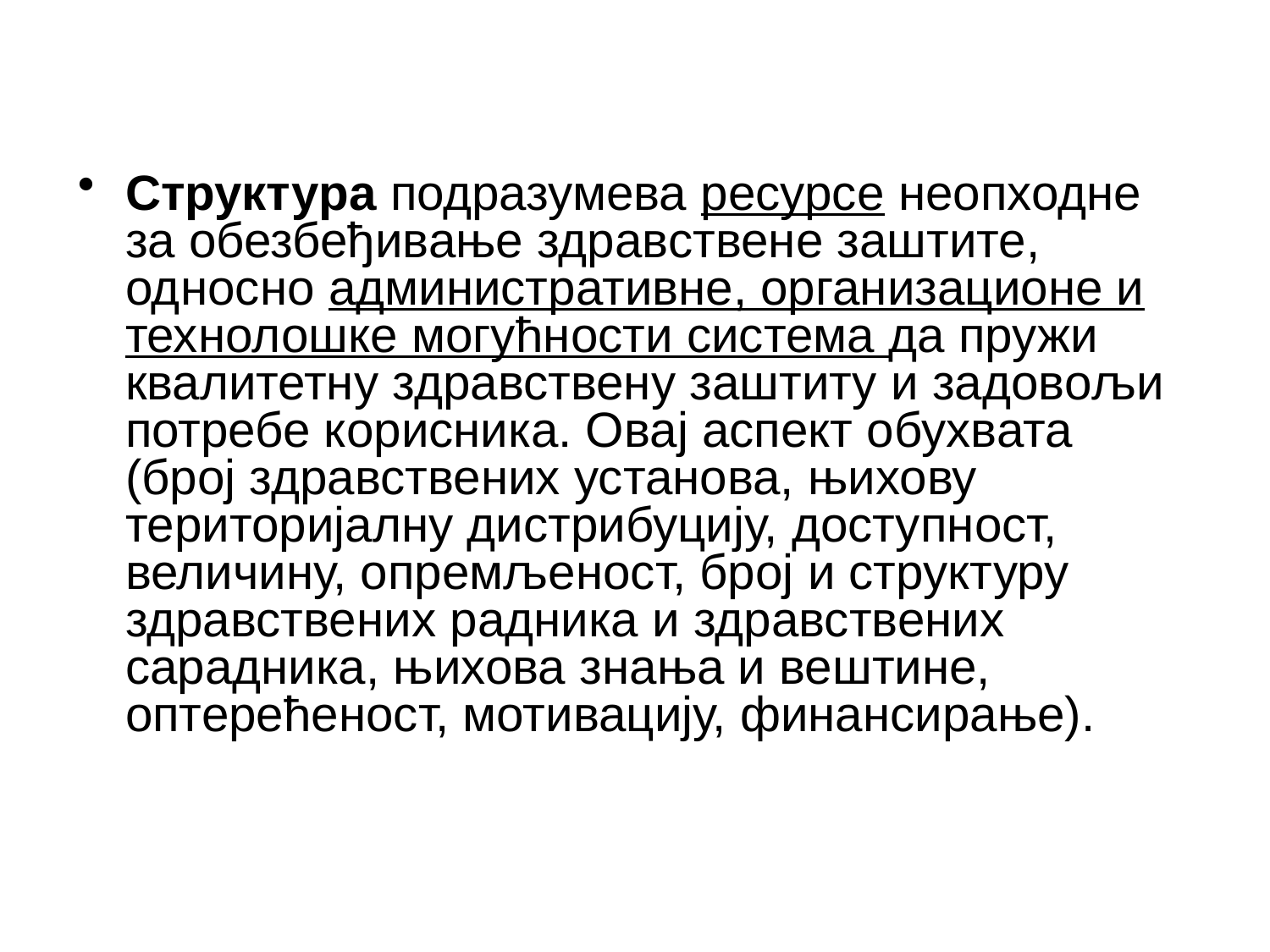

Структура подразумева ресурсе неопходне за обезбеђивање здравствене заштите, односно административне, организационе и технолошке могућности система да пружи квалитетну здравствену заштиту и задовољи потребе корисника. Овај аспект обухвата (број здравствених установа, њихову територијалну дистрибуцију, доступност, величину, опремљеност, број и структуру здравствених радника и здравствених сарадника, њихова знања и вештине, оптерећеност, мотивацију, финансирање).